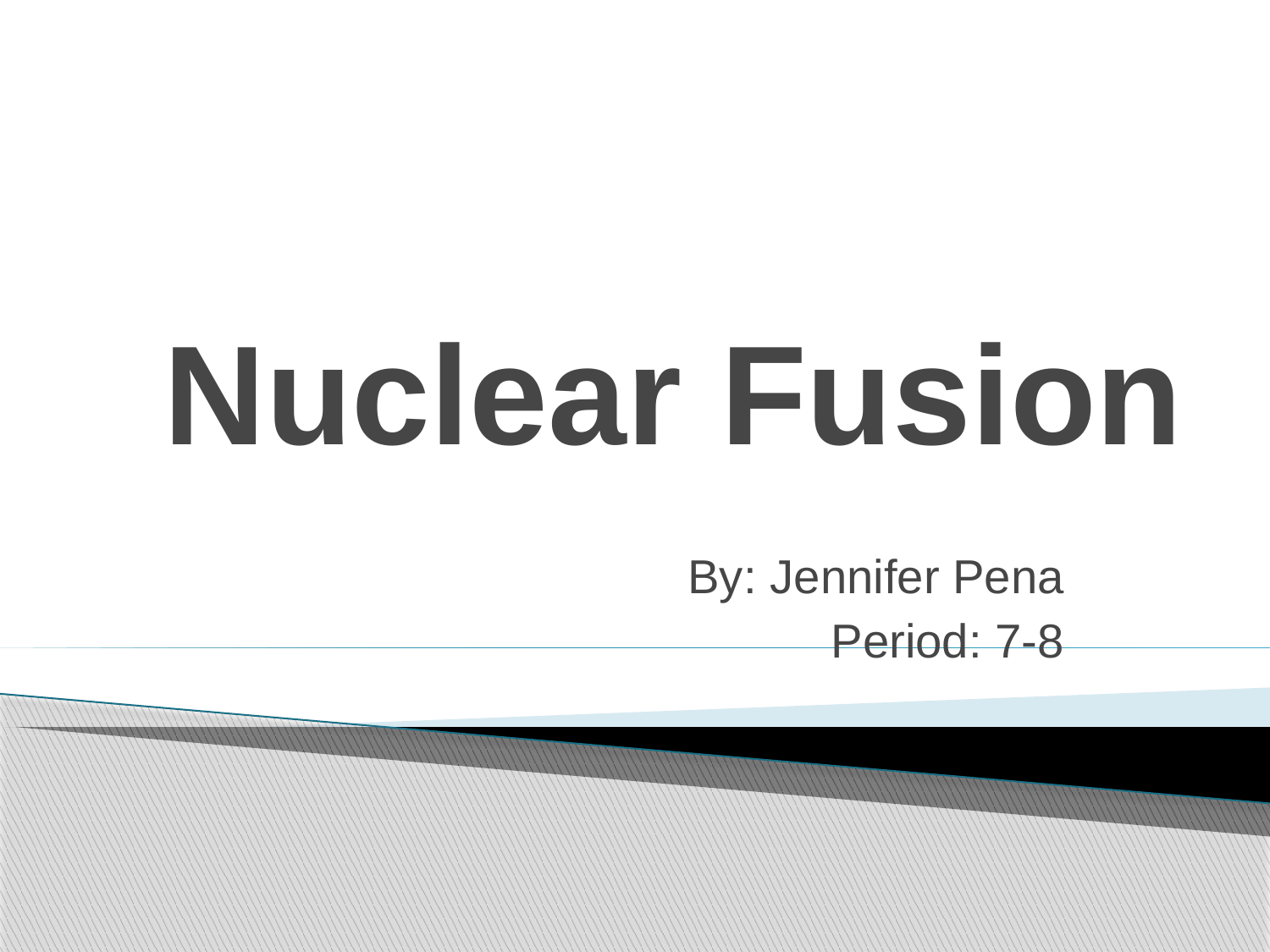

# Nuclear Fusion
By: Jennifer Pena
Period: 7-8